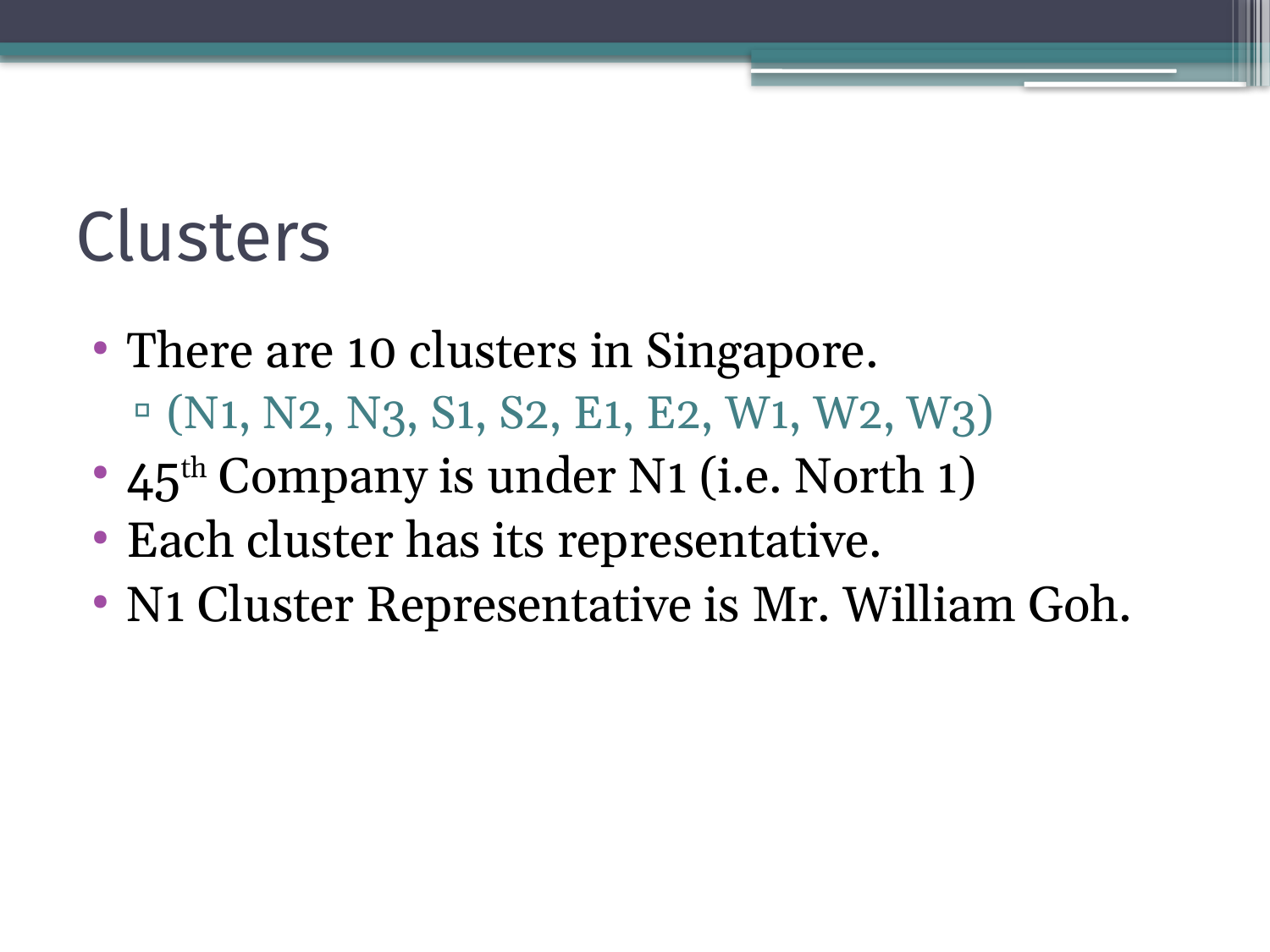

# Clusters
There are 10 clusters in Singapore.
(N1, N2, N3, S1, S2, E1, E2, W1, W2, W3)
45th Company is under N1 (i.e. North 1)
Each cluster has its representative.
N1 Cluster Representative is Mr. William Goh.